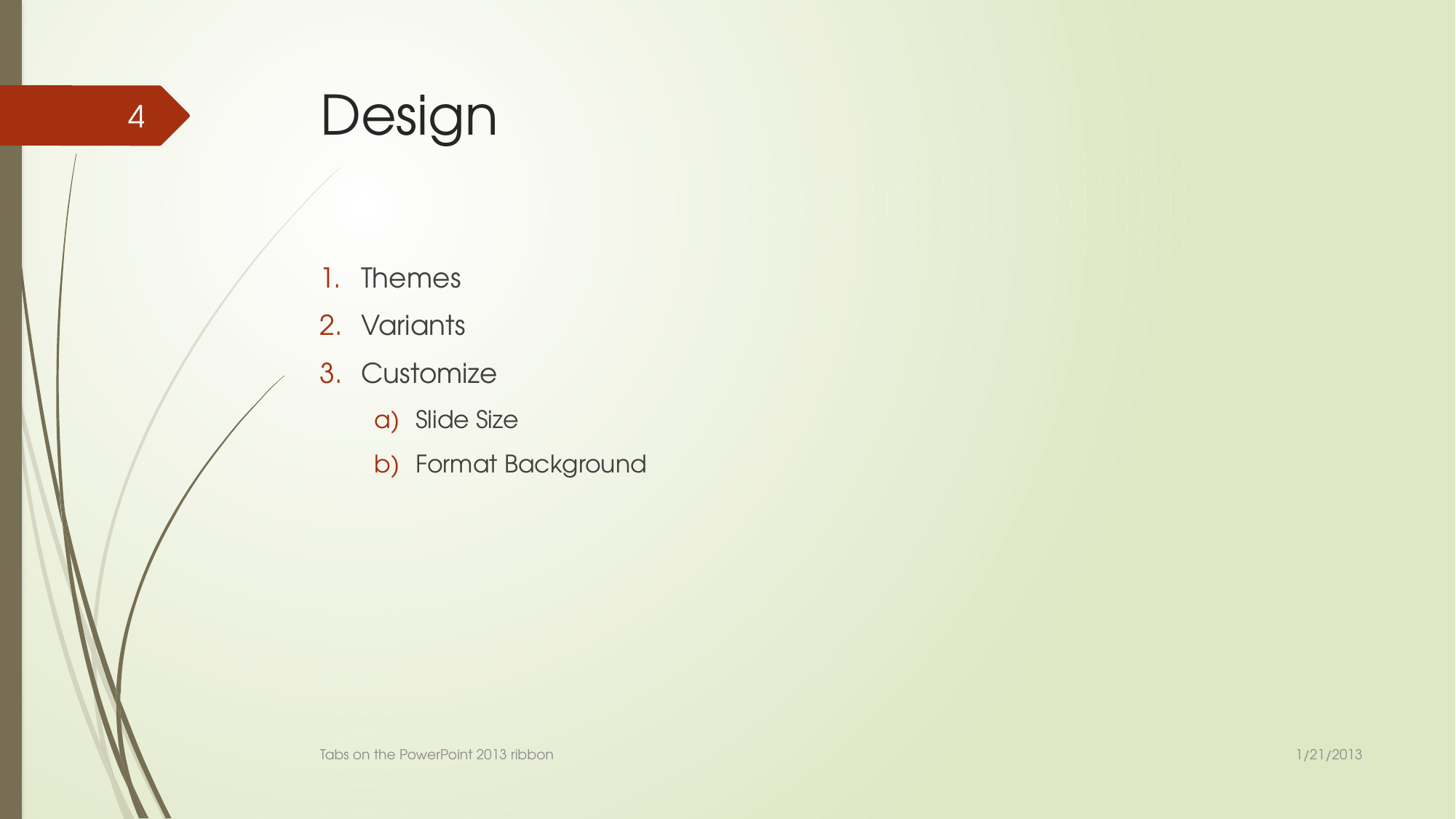

# Design
4
Themes
Variants
Customize
Slide Size
Format Background
1/21/2013
Tabs on the PowerPoint 2013 ribbon